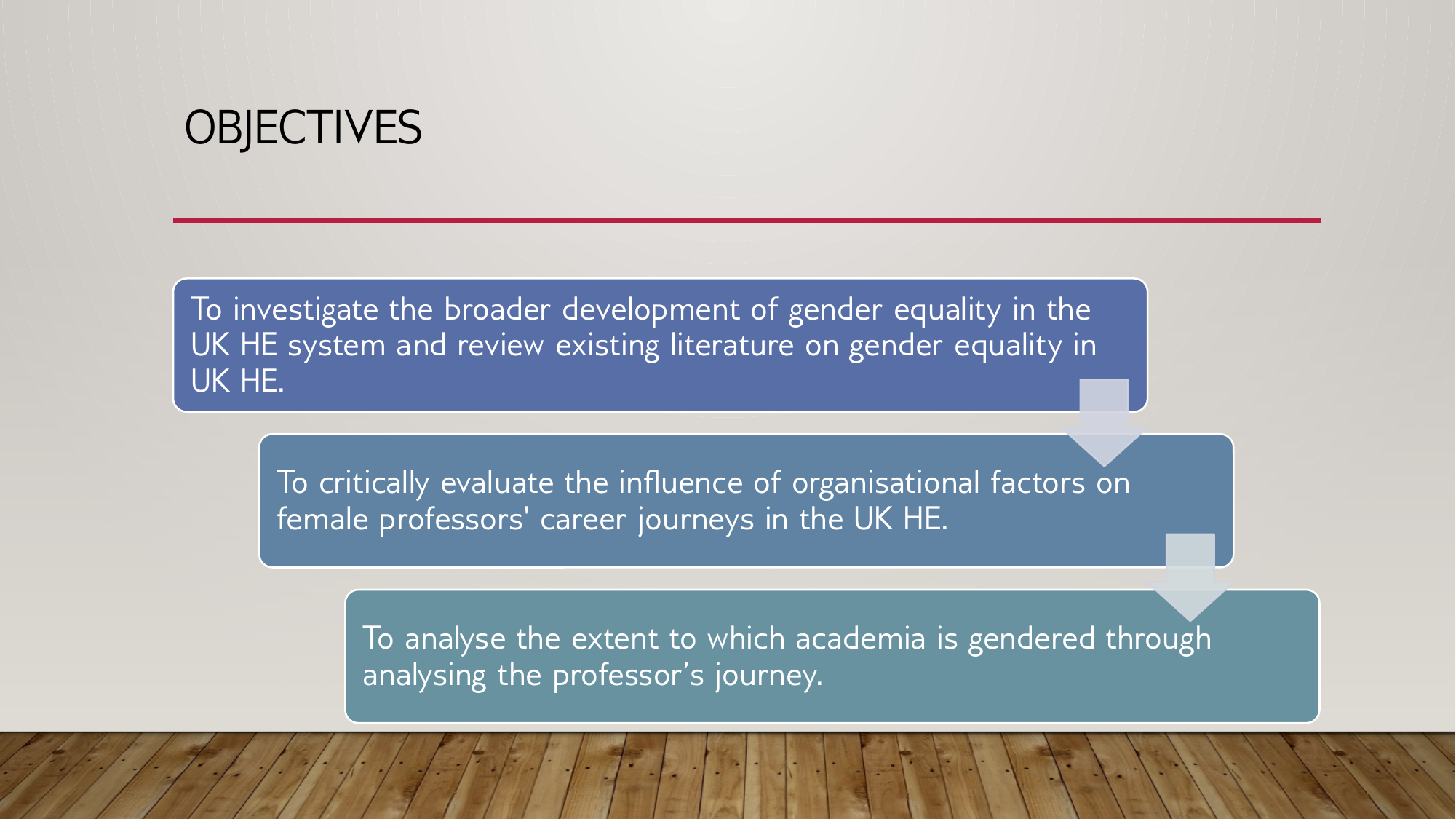

# Objectives
To investigate the broader development of gender equality in the UK HE system and review existing literature on gender equality in UK HE.
To critically evaluate the influence of organisational factors on female professors' career journeys in the UK HE.
To analyse the extent to which academia is gendered through analysing the professor’s journey.